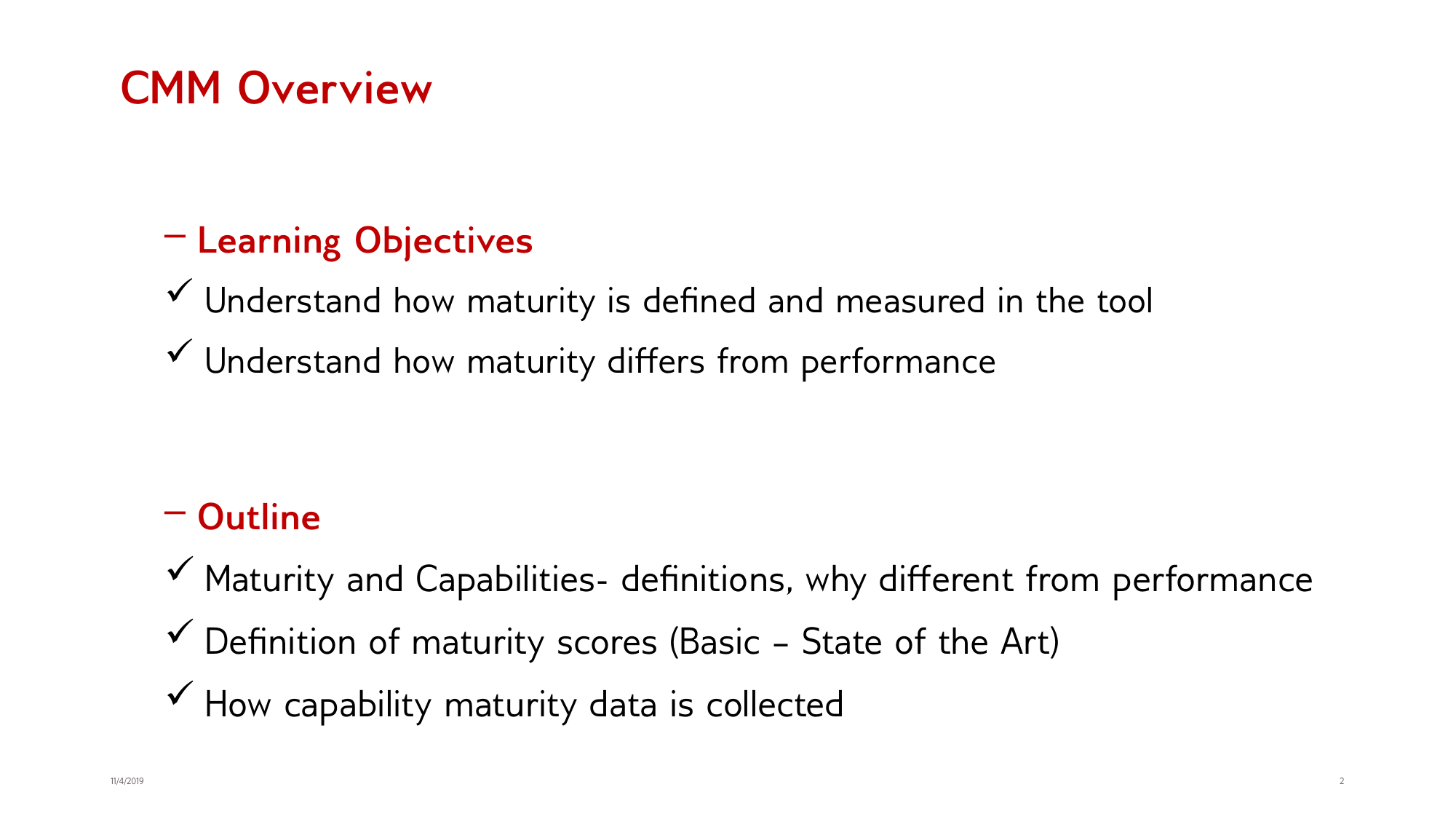

# CMM Overview
Learning Objectives
Understand how maturity is defined and measured in the tool
Understand how maturity differs from performance

Outline
Maturity and Capabilities- definitions, why different from performance
Definition of maturity scores (Basic – State of the Art)
How capability maturity data is collected

11/4/2019
2